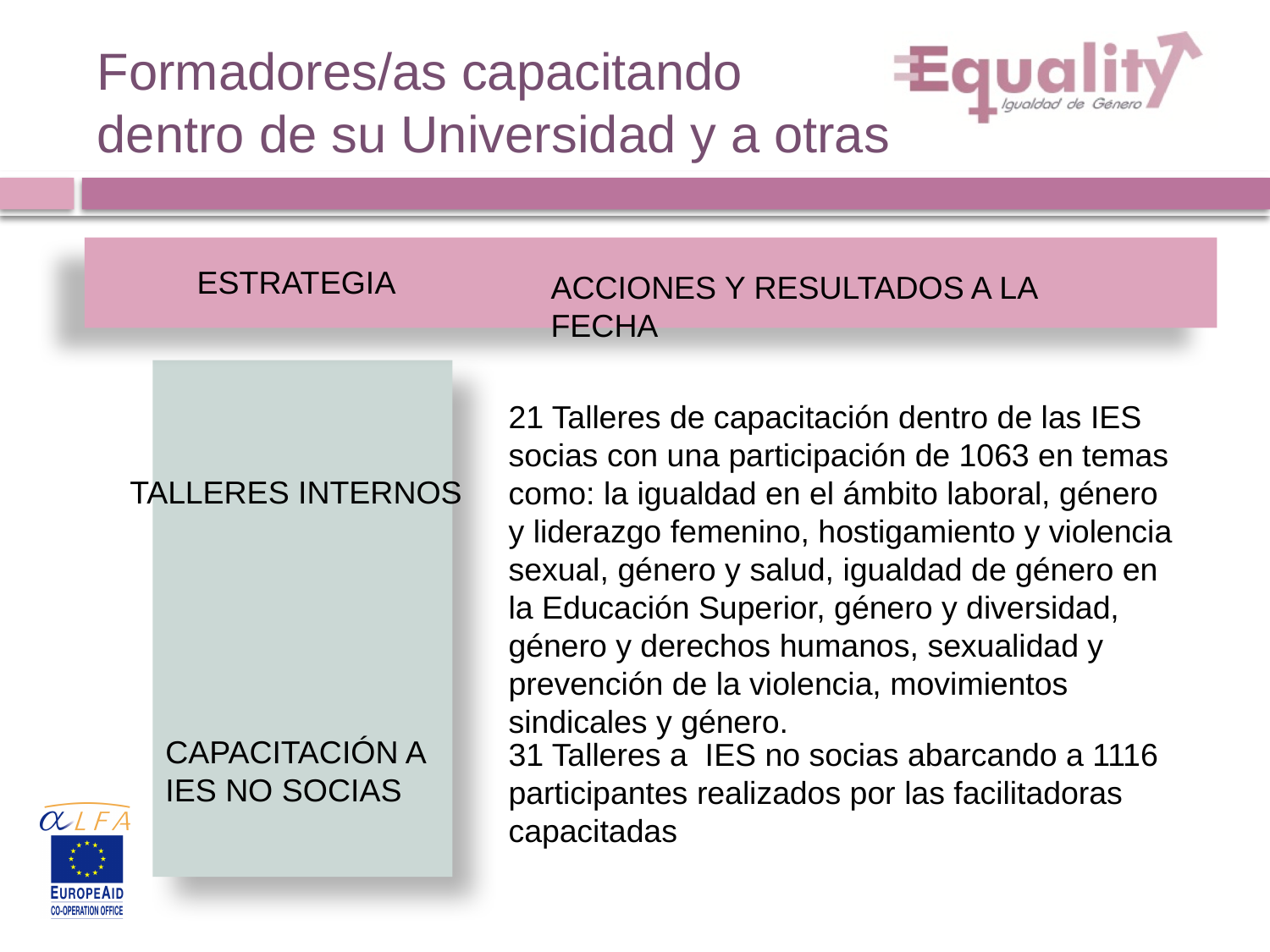

# Formadores/as capacitando dentro de su Universidad y a otras

ESTRATEGIA
ACCIONES Y RESULTADOS A LA FECHA

21 Talleres de capacitación dentro de las IES socias con una participación de 1063 en temas como: la igualdad en el ámbito laboral, género y liderazgo femenino, hostigamiento y violencia sexual, género y salud, igualdad de género en la Educación Superior, género y diversidad, género y derechos humanos, sexualidad y prevención de la violencia, movimientos sindicales y género.
TALLERES INTERNOS
CAPACITACIÓN A
IES NO SOCIAS
31 Talleres a  IES no socias abarcando a 1116 participantes realizados por las facilitadoras capacitadas